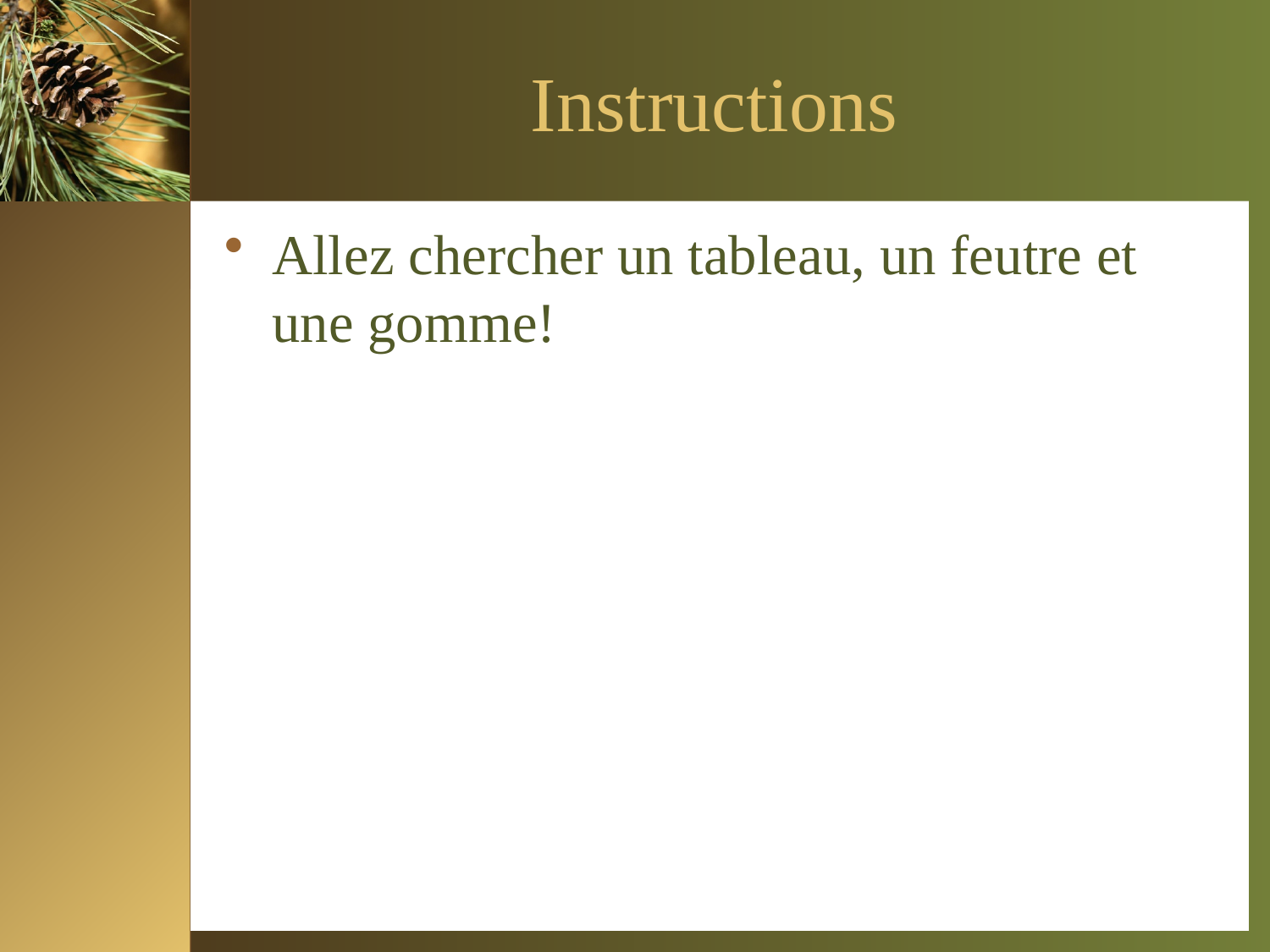

# Instructions
Allez chercher un tableau, un feutre et une gomme!